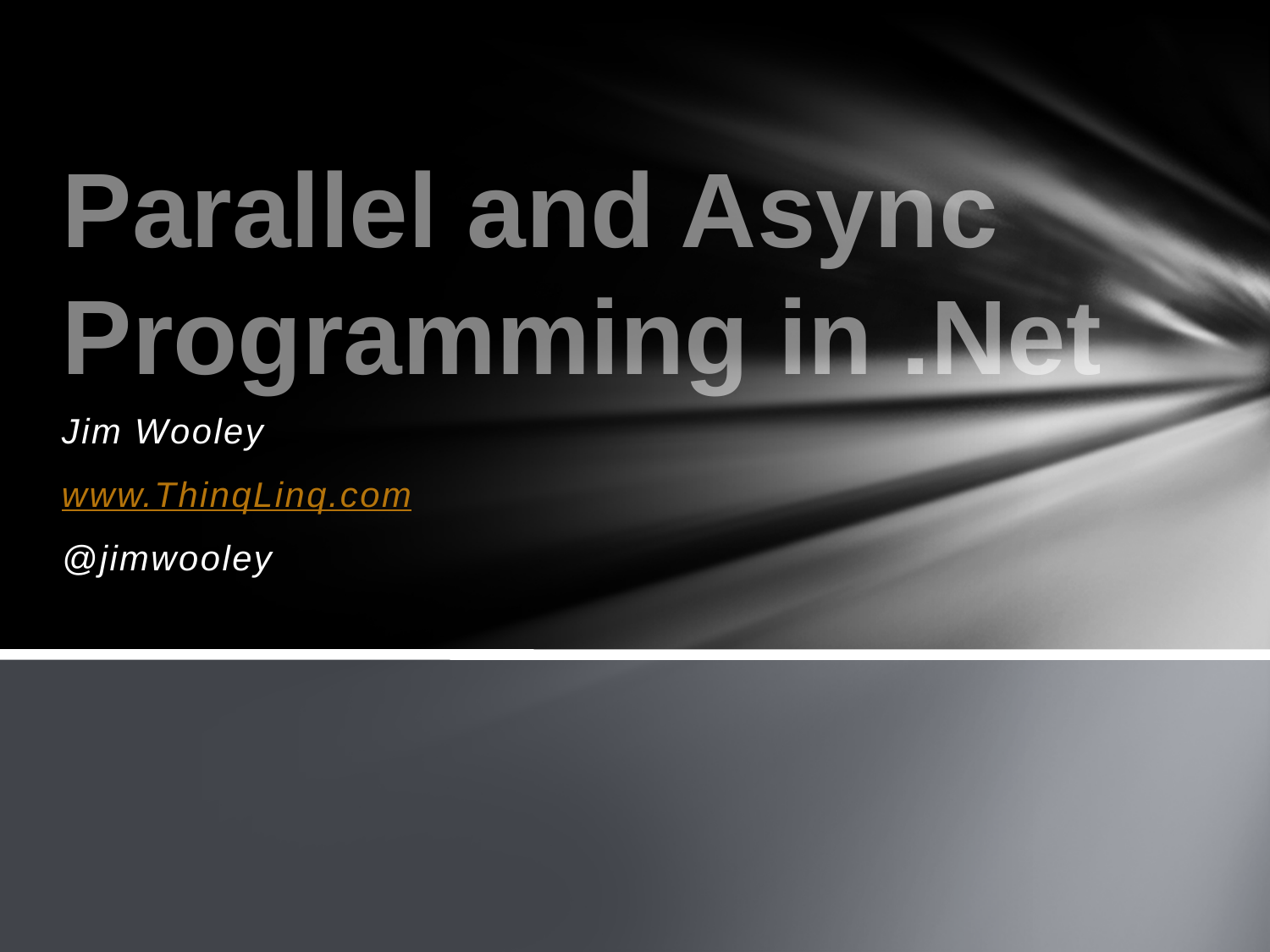

# Parallel and Async Programming in .Net
Jim Wooley
www.ThinqLinq.com
@jimwooley